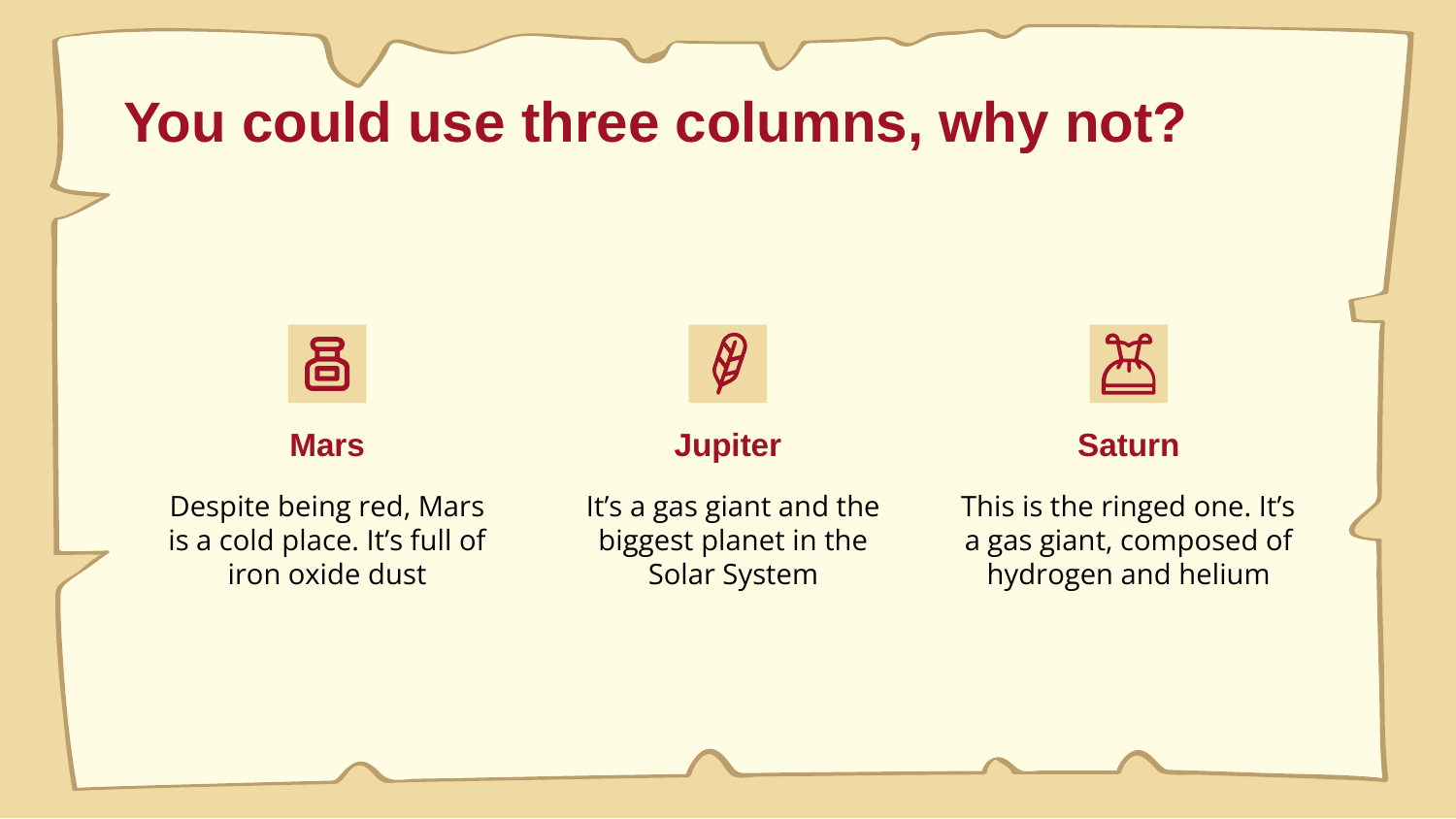

# You could use three columns, why not?

Mars
Jupiter
Saturn
Despite being red, Mars is a cold place. It’s full of iron oxide dust
It’s a gas giant and the biggest planet in the Solar System
This is the ringed one. It’s a gas giant, composed of hydrogen and helium